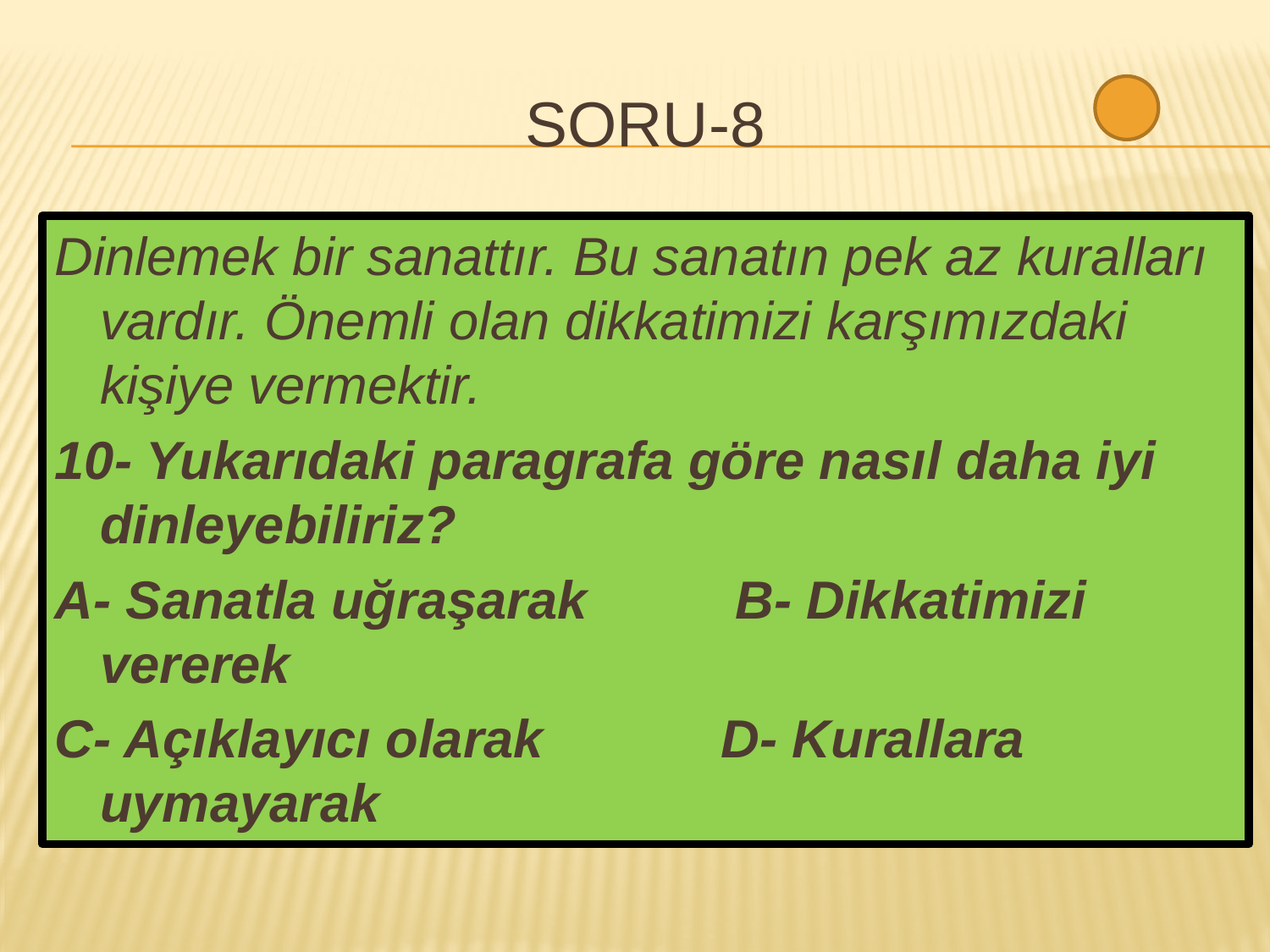

# SORU-8

Dinlemek bir sanattır. Bu sanatın pek az kuralları vardır. Önemli olan dikkatimizi karşımızdaki kişiye vermektir.
10- Yukarıdaki paragrafa göre nasıl daha iyi dinleyebiliriz?
A- Sanatla uğraşarak          B- Dikkatimizi vererek
C- Açıklayıcı olarak            D- Kurallara uymayarak